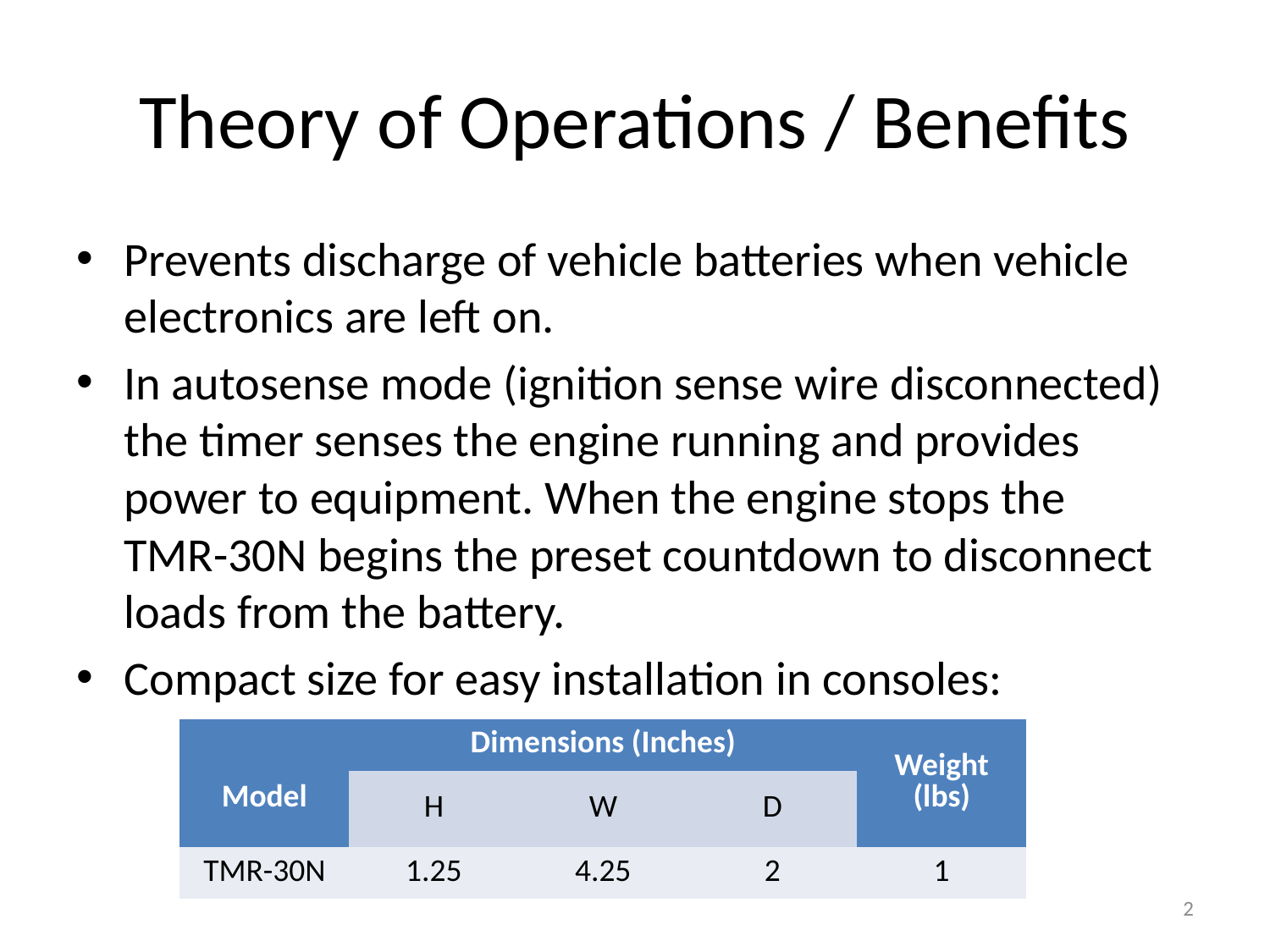

# Theory of Operations / Benefits
Prevents discharge of vehicle batteries when vehicle electronics are left on.
In autosense mode (ignition sense wire disconnected) the timer senses the engine running and provides power to equipment. When the engine stops the
TMR-30N begins the preset countdown to disconnect loads from the battery.
Compact size for easy installation in consoles:
| Model | Dimensions (Inches) |  |  | Weight (lbs) |
| --- | --- | --- | --- | --- |
|  | H | W | D |  |
| TMR-30N | 1.25 | 4.25 | 2 | 1 |
2